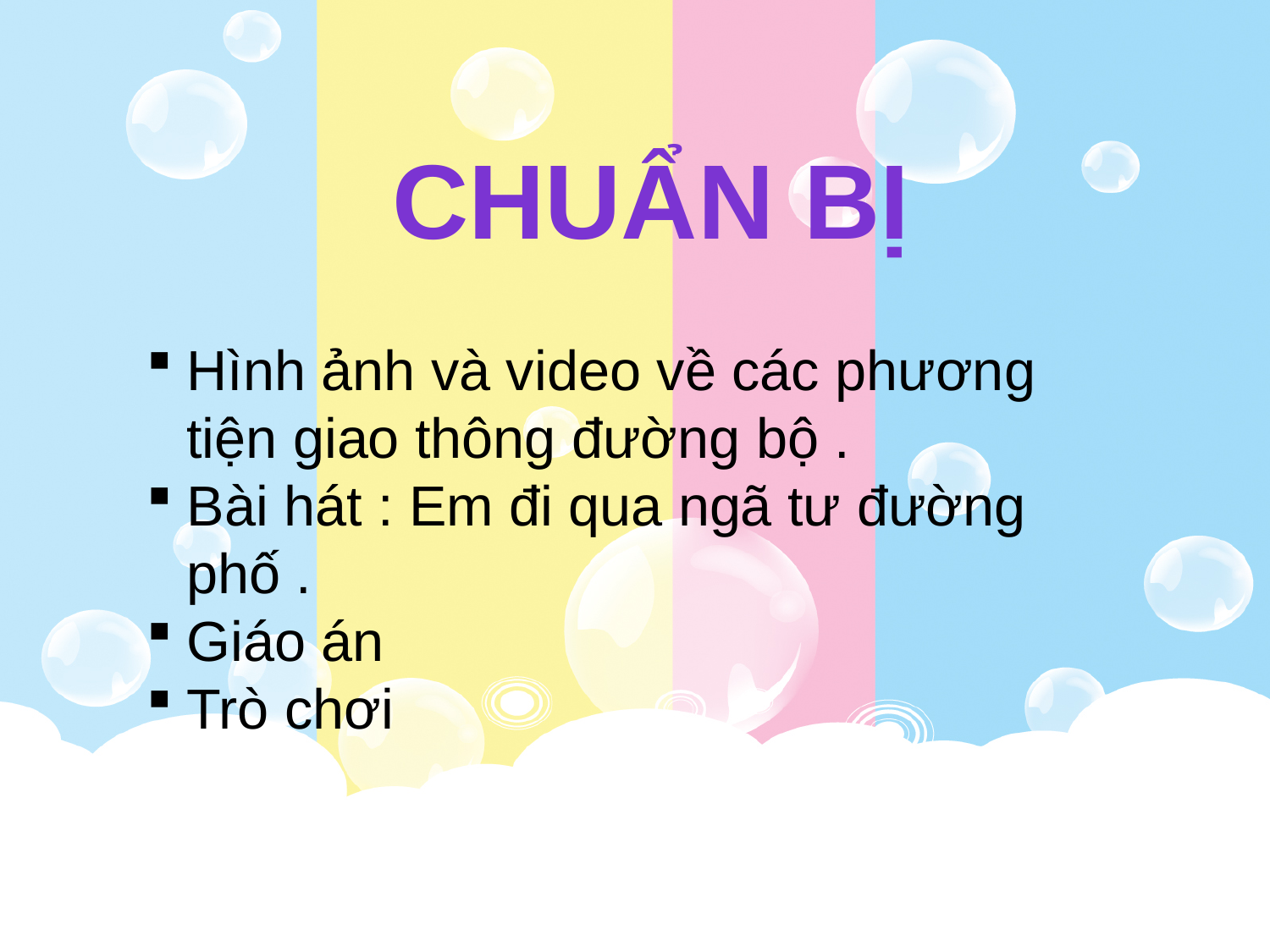

CHUẨN BỊ
Hình ảnh và video về các phương tiện giao thông đường bộ .
Bài hát : Em đi qua ngã tư đường phố .
Giáo án
Trò chơi